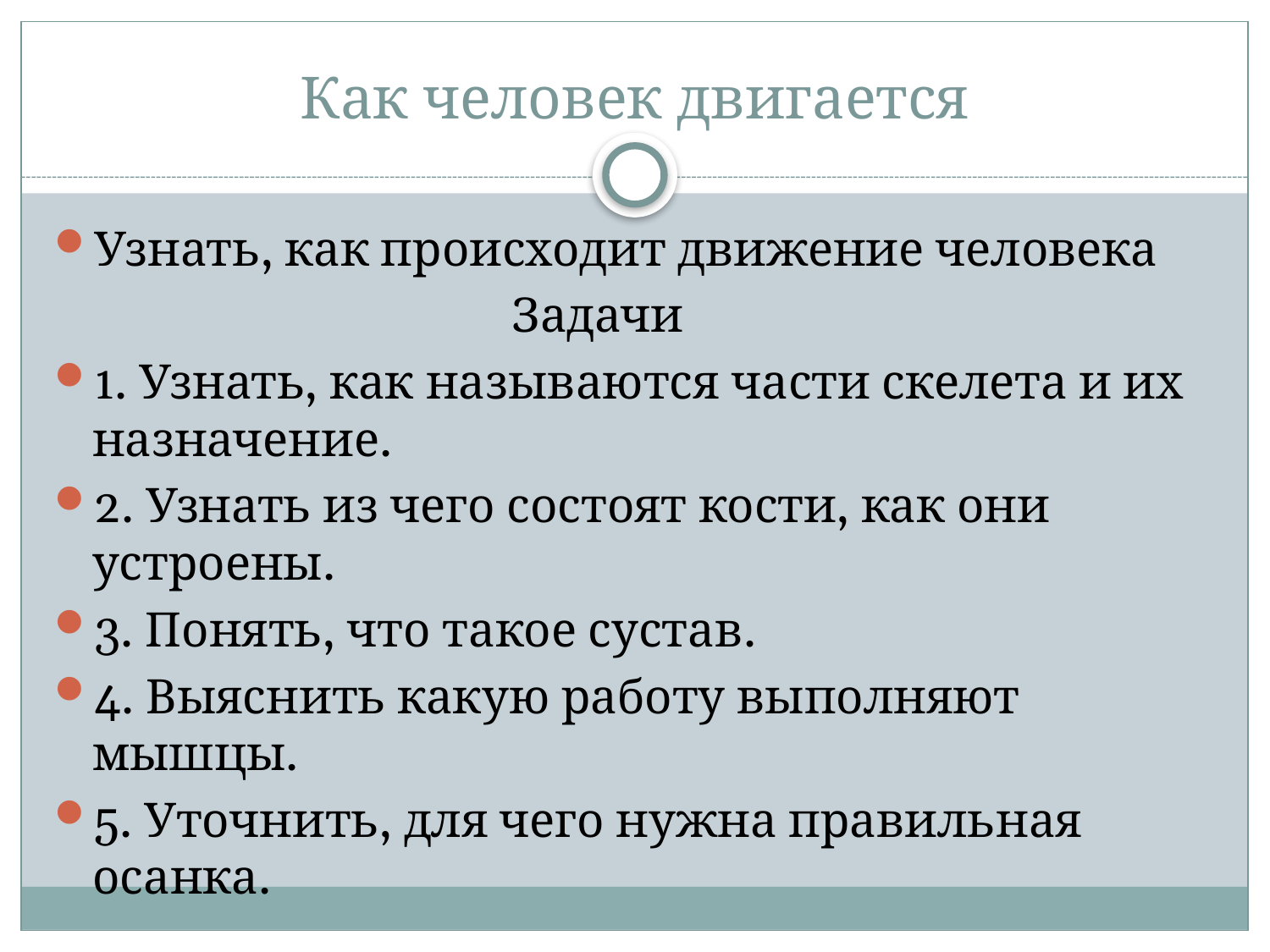

# Как человек двигается
Узнать, как происходит движение человека
                                        Задачи
1. Узнать, как называются части скелета и их назначение.
2. Узнать из чего состоят кости, как они устроены.
3. Понять, что такое сустав.
4. Выяснить какую работу выполняют мышцы.
5. Уточнить, для чего нужна правильная осанка.